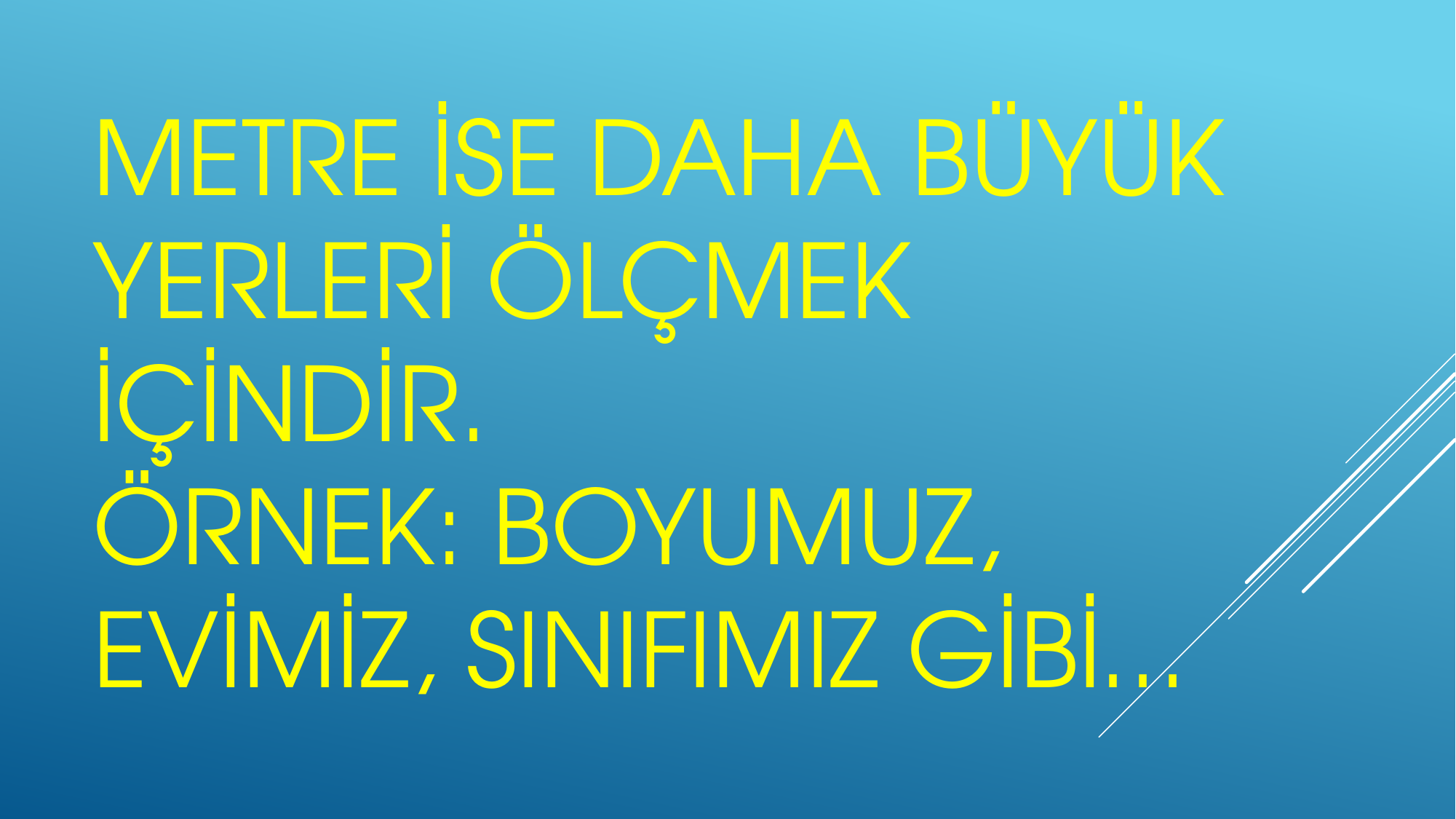

# METRE İSE DAHA BÜYÜK YERLERİ ÖLÇMEK İÇİNDİR. ÖRNEK: BOYUMUZ, EVİMİZ, SINIFIMIZ GİBİ…